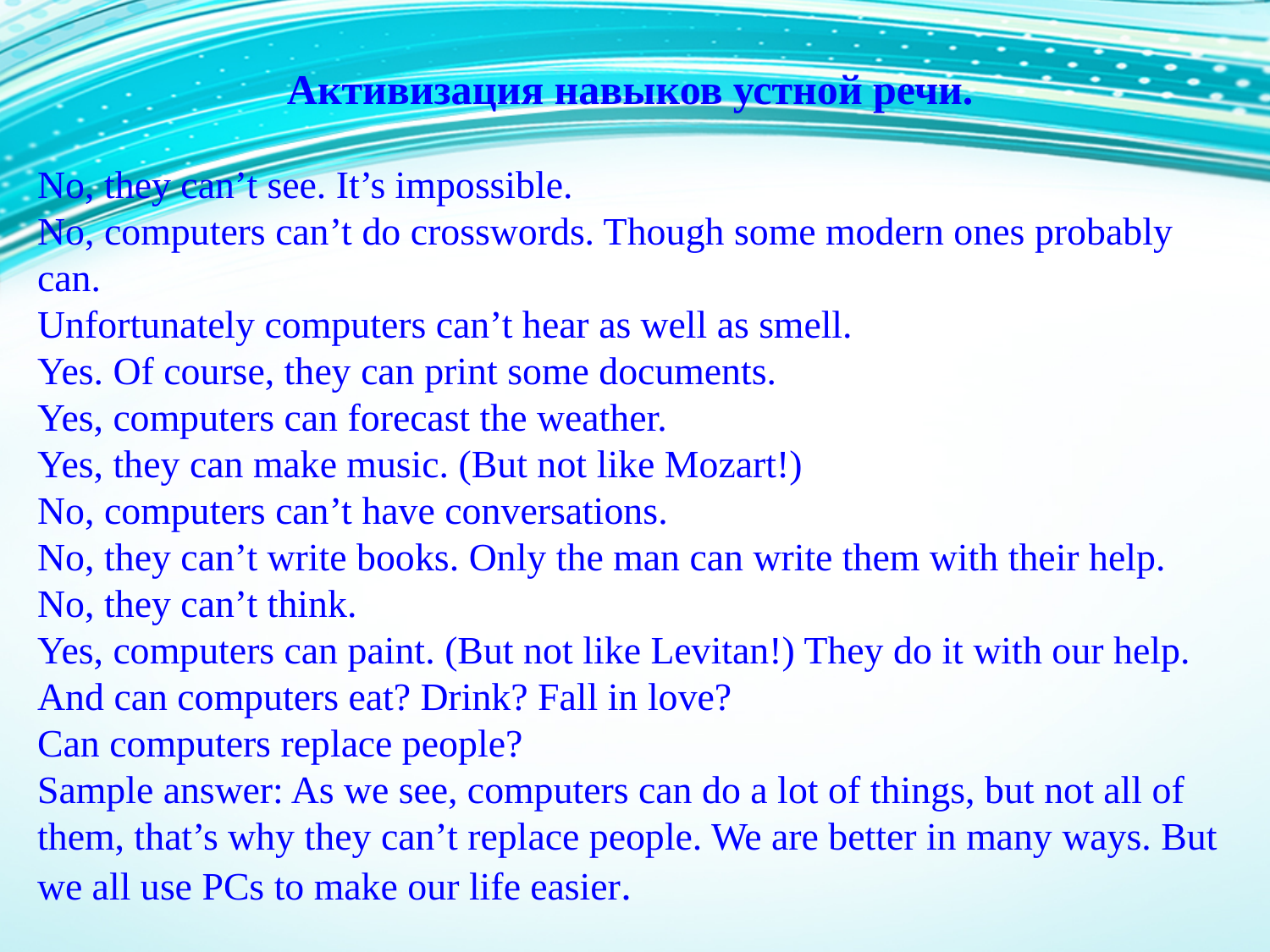

Активизация навыков устной речи.

No, they can’t see. It’s impossible.
No, computers can’t do crosswords. Though some modern ones probably can.
Unfortunately computers can’t hear as well as smell.
Yes. Of course, they can print some documents.
Yes, computers can forecast the weather.
Yes, they can make music. (But not like Mozart!)
No, computers can’t have conversations.
No, they can’t write books. Only the man can write them with their help.
No, they can’t think.
Yes, computers can paint. (But not like Levitan!) They do it with our help.
And can computers eat? Drink? Fall in love? 
Can computers replace people?
Sample answer: As we see, computers can do a lot of things, but not all of them, that’s why they can’t replace people. We are better in many ways. But we all use PCs to make our life easier.